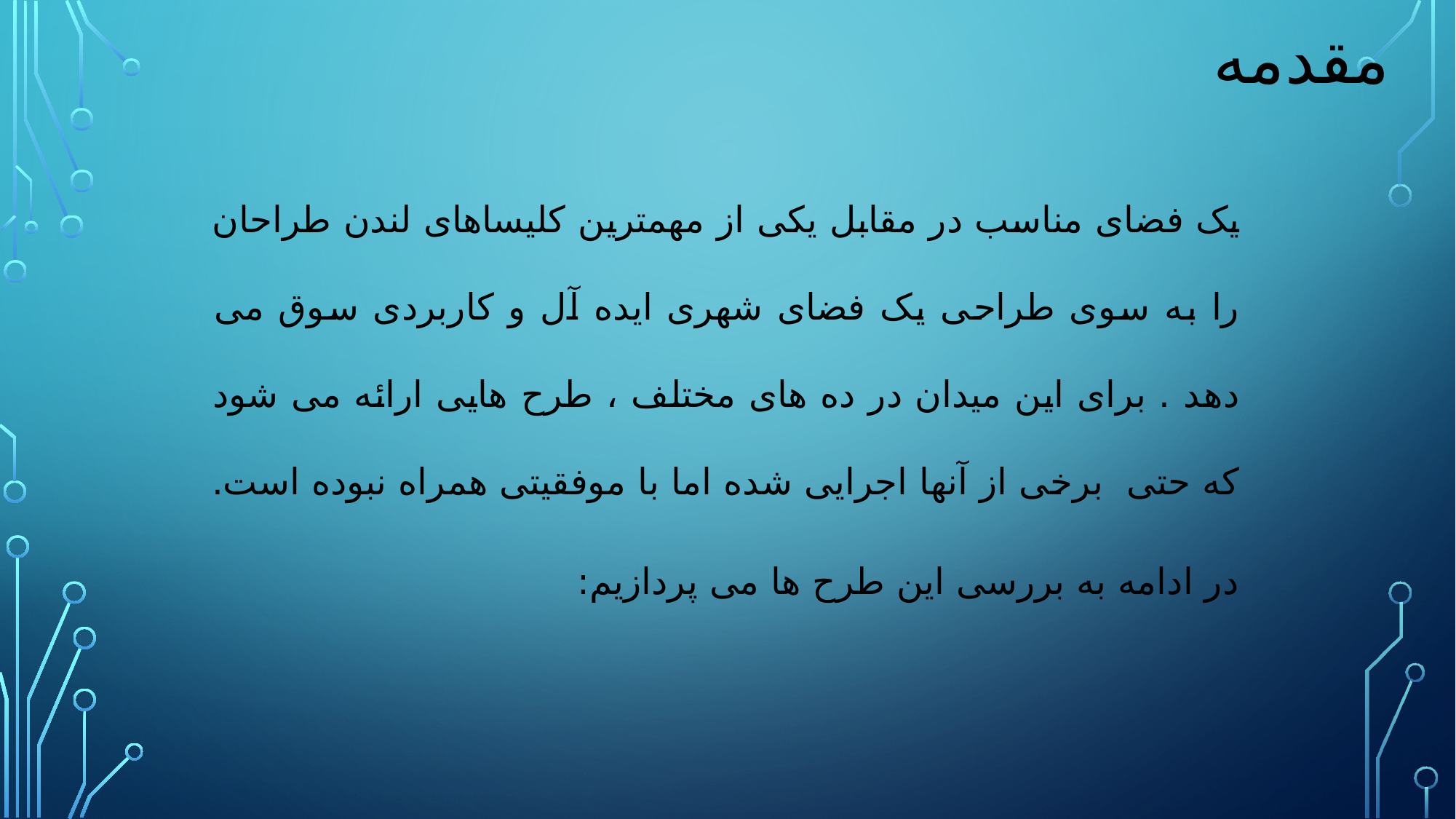

مقدمه
یک فضای مناسب در مقابل یکی از مهمترین کلیساهای لندن طراحان را به سوی طراحی یک فضای شهری ایده آل و کاربردی سوق می دهد . برای این میدان در ده های مختلف ، طرح هایی ارائه می شود که حتی  برخی از آنها اجرایی شده اما با موفقیتی همراه نبوده است.
در ادامه به بررسی این طرح ها می پردازیم: